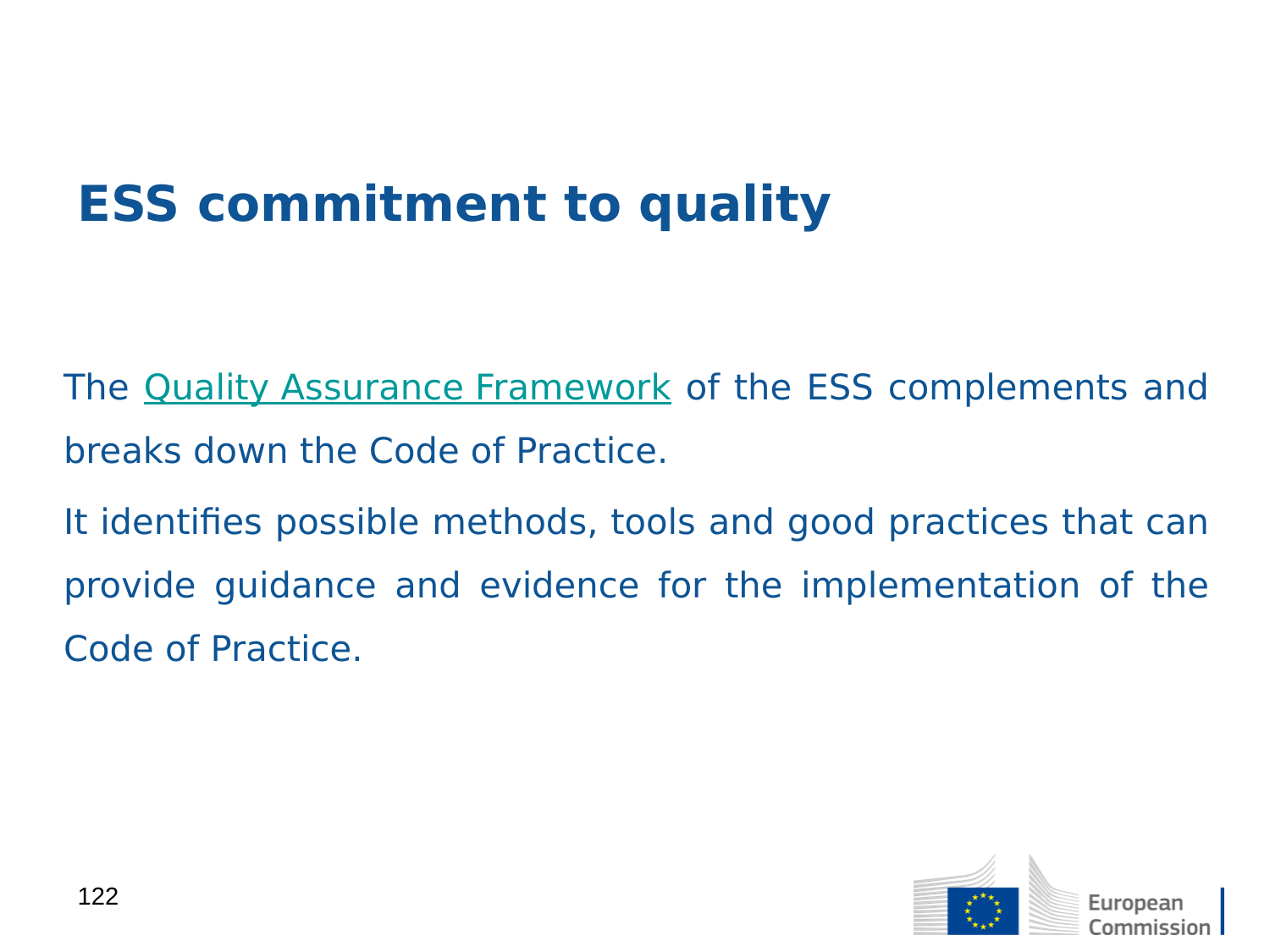

# ESS commitment to quality
The Quality Assurance Framework of the ESS complements and breaks down the Code of Practice.
It identifies possible methods, tools and good practices that can provide guidance and evidence for the implementation of the Code of Practice.

122